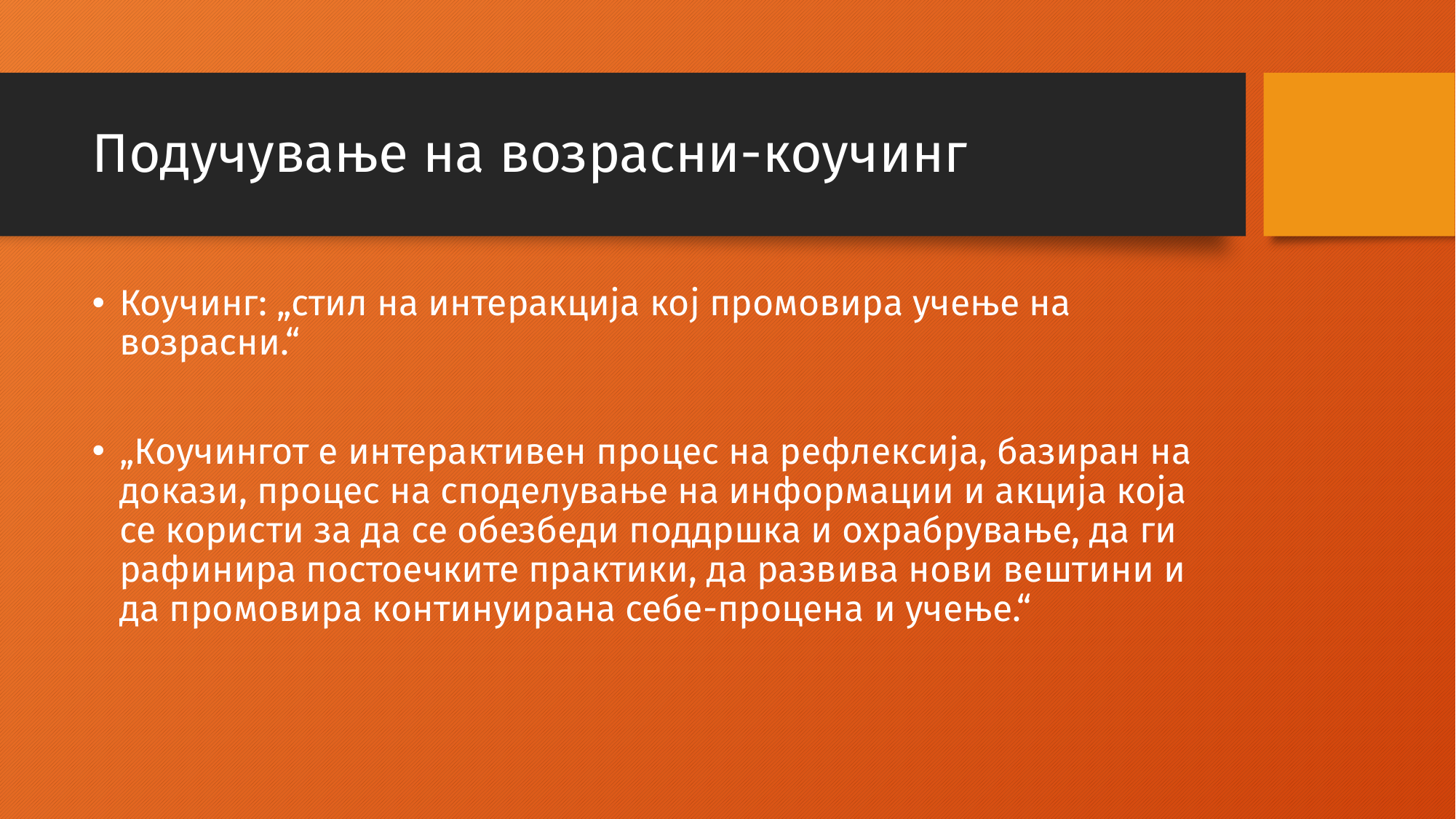

# Подучување на возрасни-коучинг
Коучинг: „стил на интеракција кој промовира учење на возрасни.“

„Коучингот е интерактивен процес на рефлексија, базиран на докази, процес на споделување на информации и акција која се користи за да се обезбеди поддршка и охрабрување, да ги рафинира постоечките практики, да развива нови вештини и да промовира континуирана себе-процена и учење.“